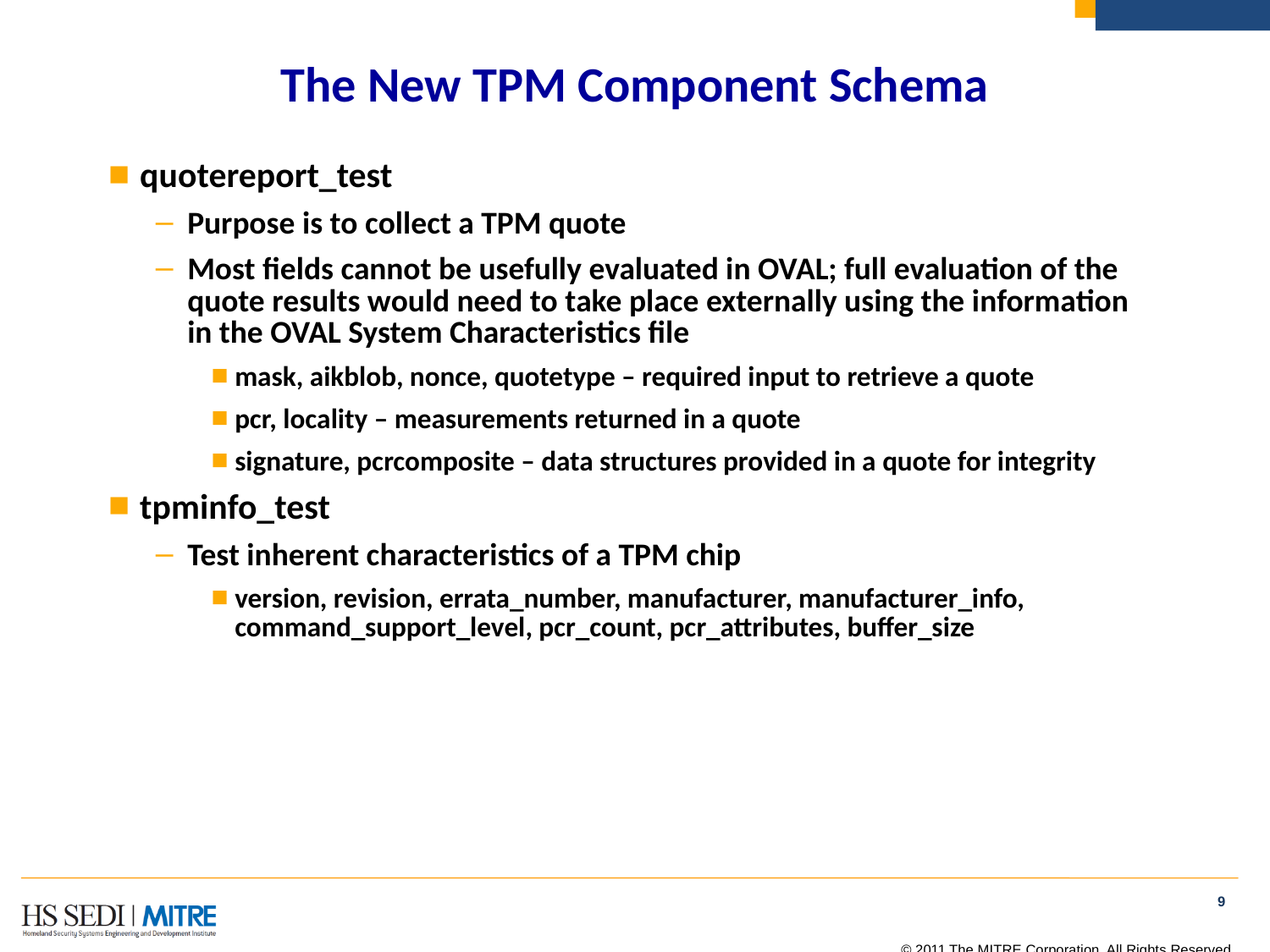

# The New TPM Component Schema
quotereport_test
Purpose is to collect a TPM quote
Most fields cannot be usefully evaluated in OVAL; full evaluation of the quote results would need to take place externally using the information in the OVAL System Characteristics file
mask, aikblob, nonce, quotetype – required input to retrieve a quote
pcr, locality – measurements returned in a quote
signature, pcrcomposite – data structures provided in a quote for integrity
tpminfo_test
Test inherent characteristics of a TPM chip
version, revision, errata_number, manufacturer, manufacturer_info, command_support_level, pcr_count, pcr_attributes, buffer_size
9